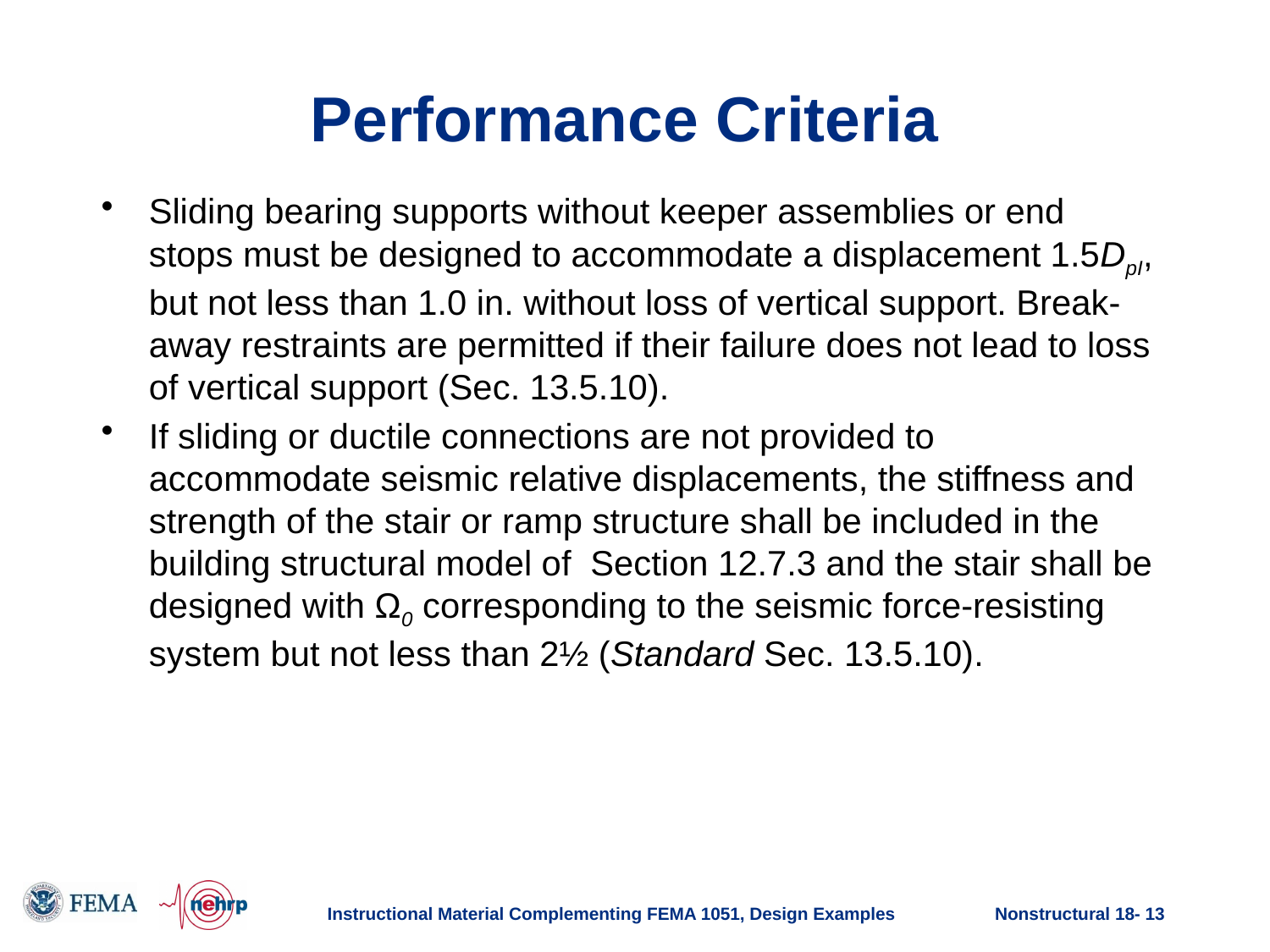

# Performance Criteria
Sliding bearing supports without keeper assemblies or end stops must be designed to accommodate a displacement 1.5DpI, but not less than 1.0 in. without loss of vertical support. Break-away restraints are permitted if their failure does not lead to loss of vertical support (Sec. 13.5.10).
If sliding or ductile connections are not provided to accommodate seismic relative displacements, the stiffness and strength of the stair or ramp structure shall be included in the building structural model of  Section 12.7.3 and the stair shall be designed with Ω0 corresponding to the seismic force-resisting system but not less than 2½ (Standard Sec. 13.5.10).

Instructional Material Complementing FEMA 1051, Design Examples
Nonstructural 18- 13